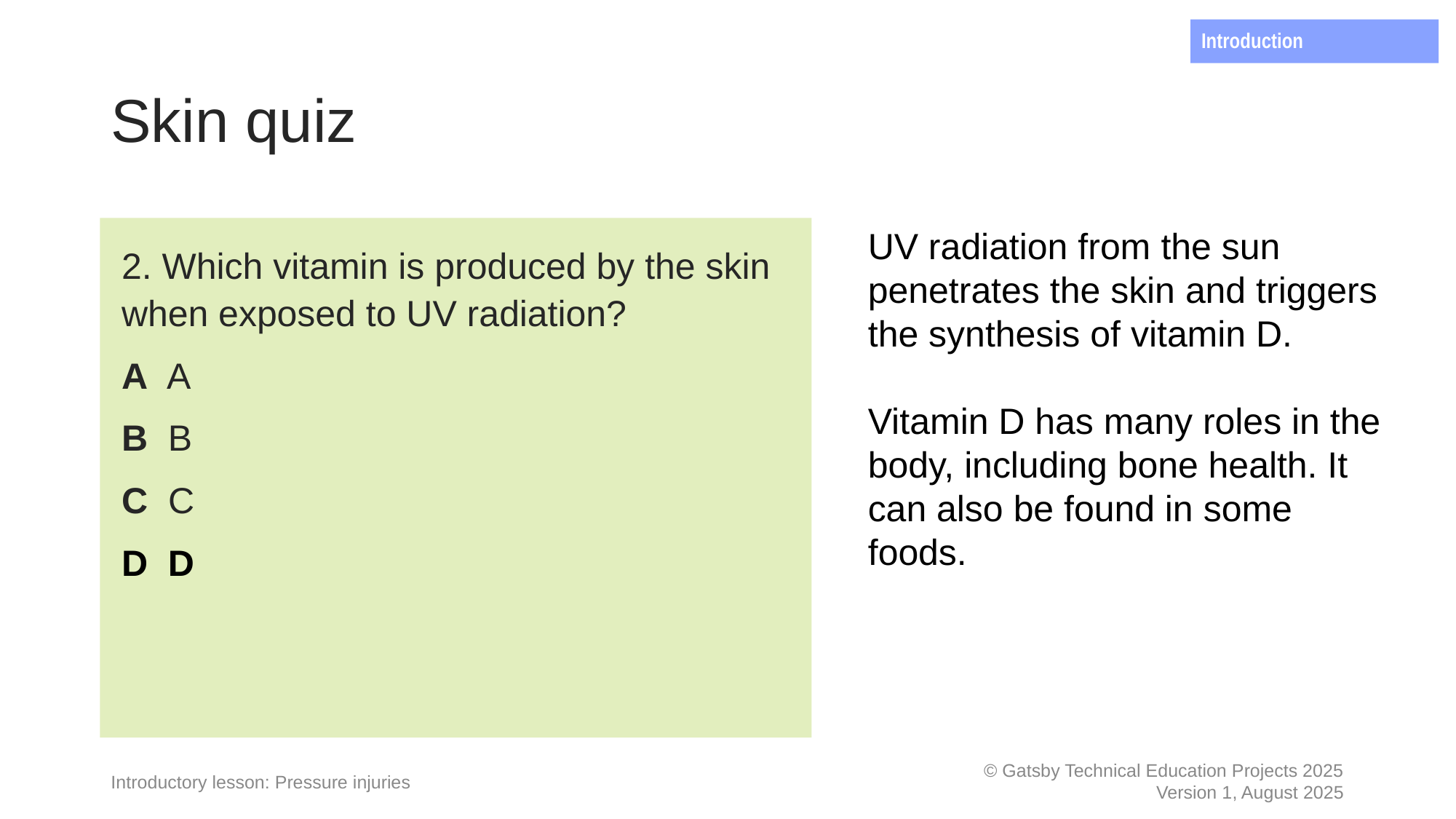

Introduction
# Skin quiz
2. Which vitamin is produced by the skin when exposed to UV radiation?
A  A
B  B
C  C
D  D

UV radiation from the sun penetrates the skin and triggers the synthesis of vitamin D.

Vitamin D has many roles in the body, including bone health. It can also be found in some foods.
Introductory lesson: Pressure injuries